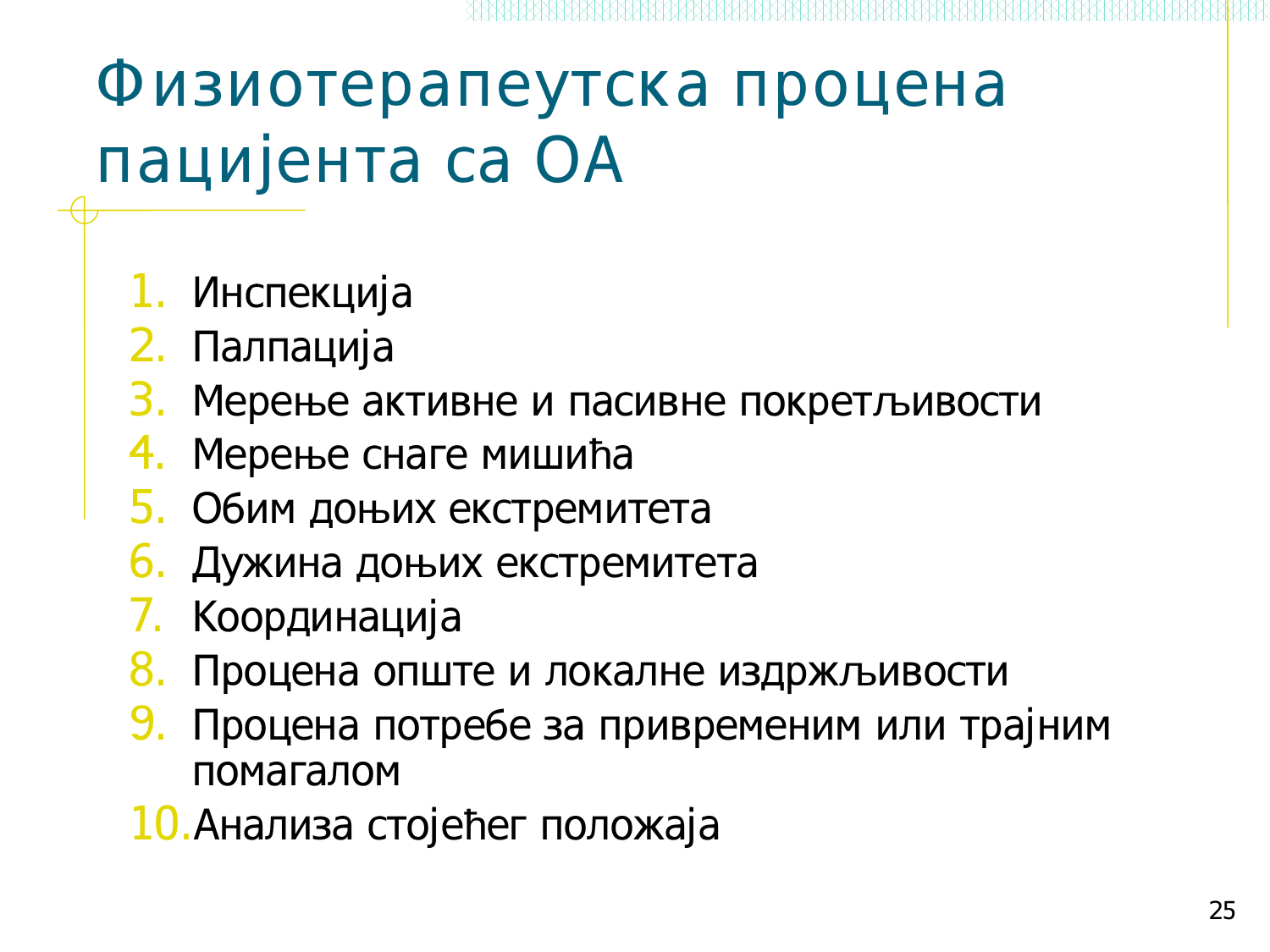

# Физиотерапеутска процена пацијента са ОА
Инспекција
Палпација
Мерење активне и пасивне покретљивости
Мерење снаге мишића
Обим доњих екстремитета
Дужина доњих екстремитета
Координација
Процена опште и локалне издржљивости
Процена потребе за привременим или трајним помагалом
Анализа стојећег положаја

25